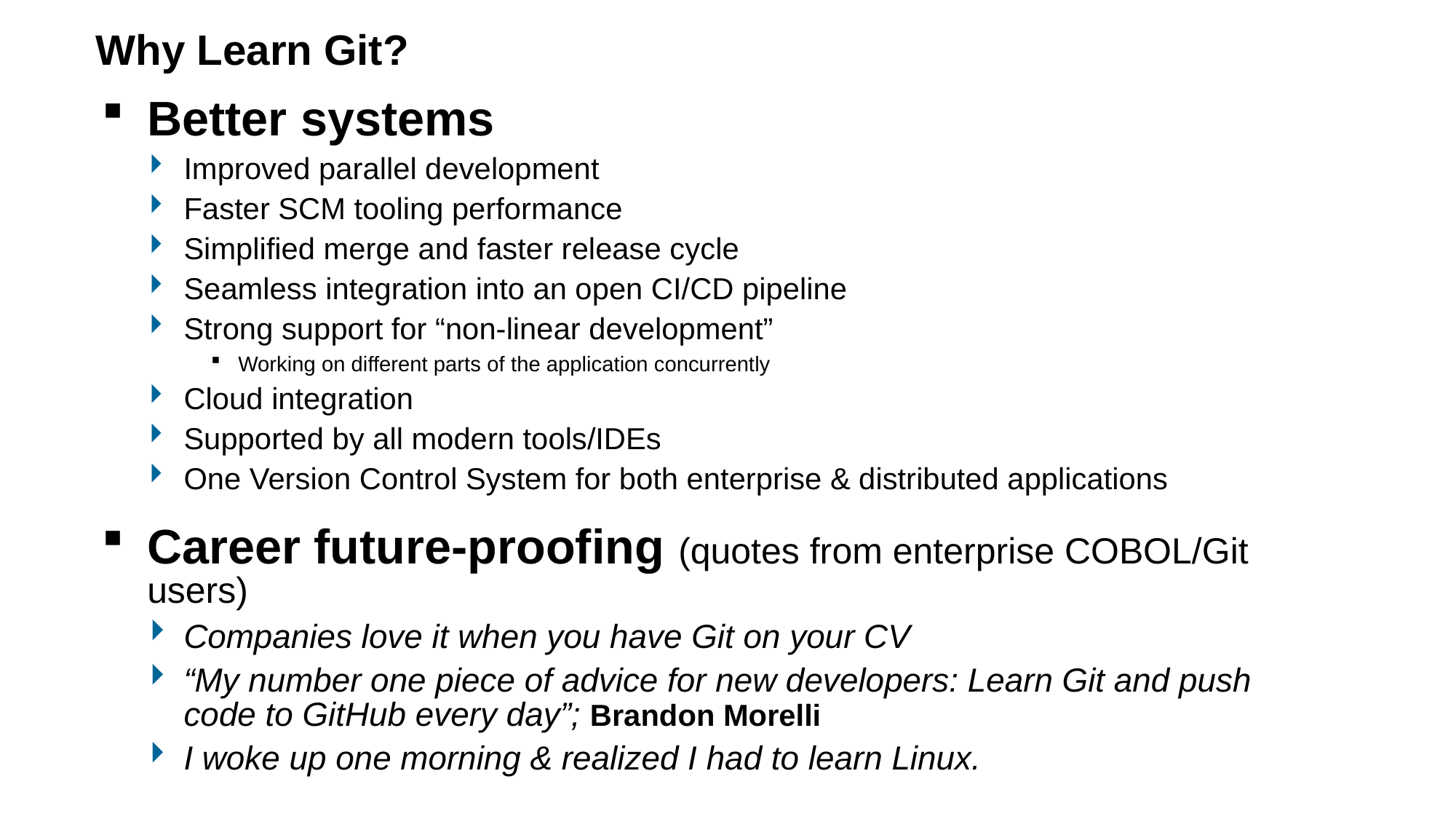

Why Learn Git?
Better systems
Improved parallel development
Faster SCM tooling performance
Simplified merge and faster release cycle
Seamless integration into an open CI/CD pipeline
Strong support for “non-linear development”
Working on different parts of the application concurrently
Cloud integration
Supported by all modern tools/IDEs
One Version Control System for both enterprise & distributed applications

Career future-proofing (quotes from enterprise COBOL/Git users)
Companies love it when you have Git on your CV
“My number one piece of advice for new developers: Learn Git and push code to GitHub every day”; Brandon Morelli
I woke up one morning & realized I had to learn Linux.